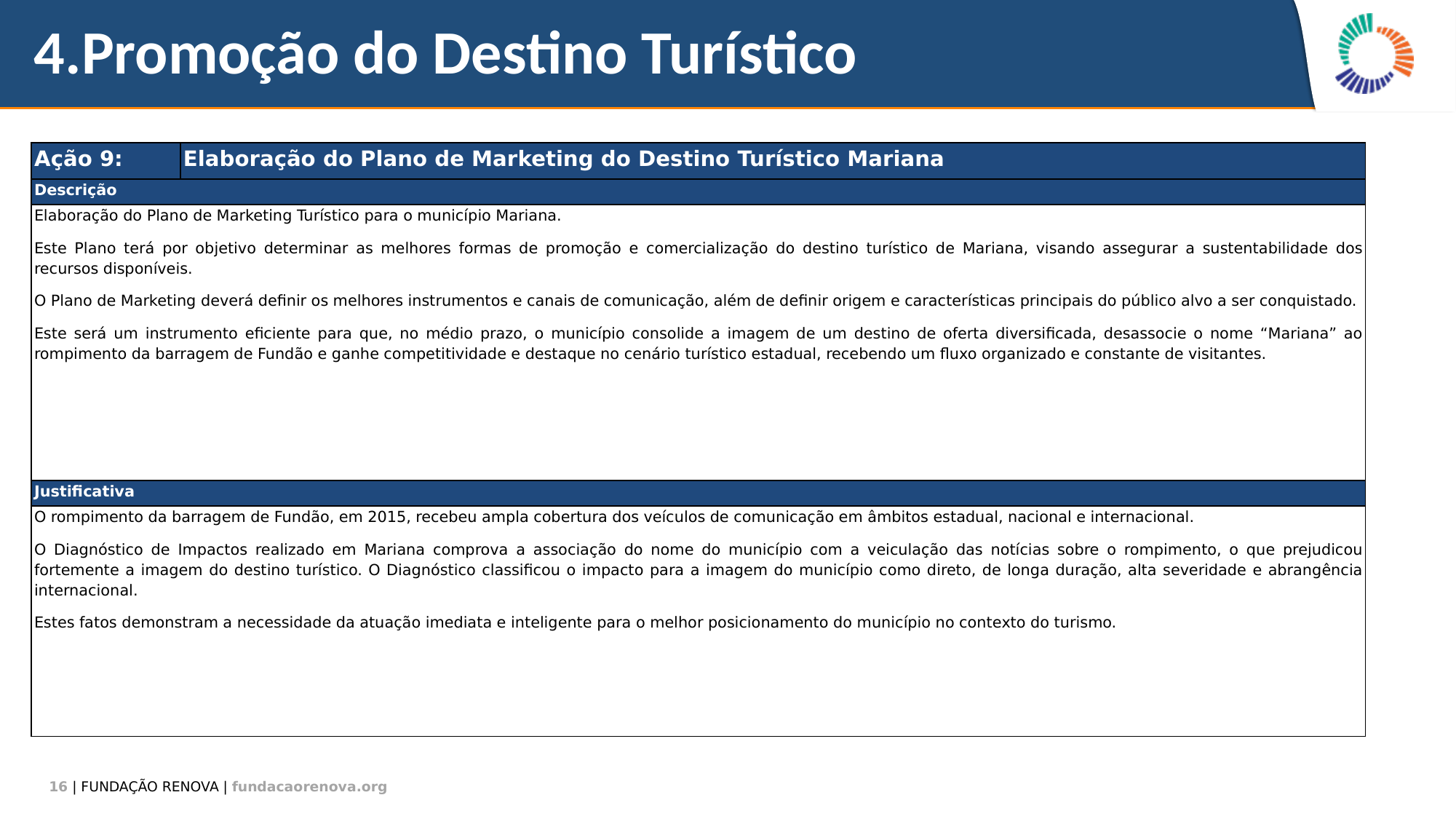

# 4.Promoção do Destino Turístico
| Ação 9: | Elaboração do Plano de Marketing do Destino Turístico Mariana |
| --- | --- |
| Descrição |  |
| Elaboração do Plano de Marketing Turístico para o município Mariana. Este Plano terá por objetivo determinar as melhores formas de promoção e comercialização do destino turístico de Mariana, visando assegurar a sustentabilidade dos recursos disponíveis. O Plano de Marketing deverá definir os melhores instrumentos e canais de comunicação, além de definir origem e características principais do público alvo a ser conquistado. Este será um instrumento eficiente para que, no médio prazo, o município consolide a imagem de um destino de oferta diversificada, desassocie o nome “Mariana” ao rompimento da barragem de Fundão e ganhe competitividade e destaque no cenário turístico estadual, recebendo um fluxo organizado e constante de visitantes. |  |
| Justificativa |  |
| O rompimento da barragem de Fundão, em 2015, recebeu ampla cobertura dos veículos de comunicação em âmbitos estadual, nacional e internacional. O Diagnóstico de Impactos realizado em Mariana comprova a associação do nome do município com a veiculação das notícias sobre o rompimento, o que prejudicou fortemente a imagem do destino turístico. O Diagnóstico classificou o impacto para a imagem do município como direto, de longa duração, alta severidade e abrangência internacional. Estes fatos demonstram a necessidade da atuação imediata e inteligente para o melhor posicionamento do município no contexto do turismo. |  |